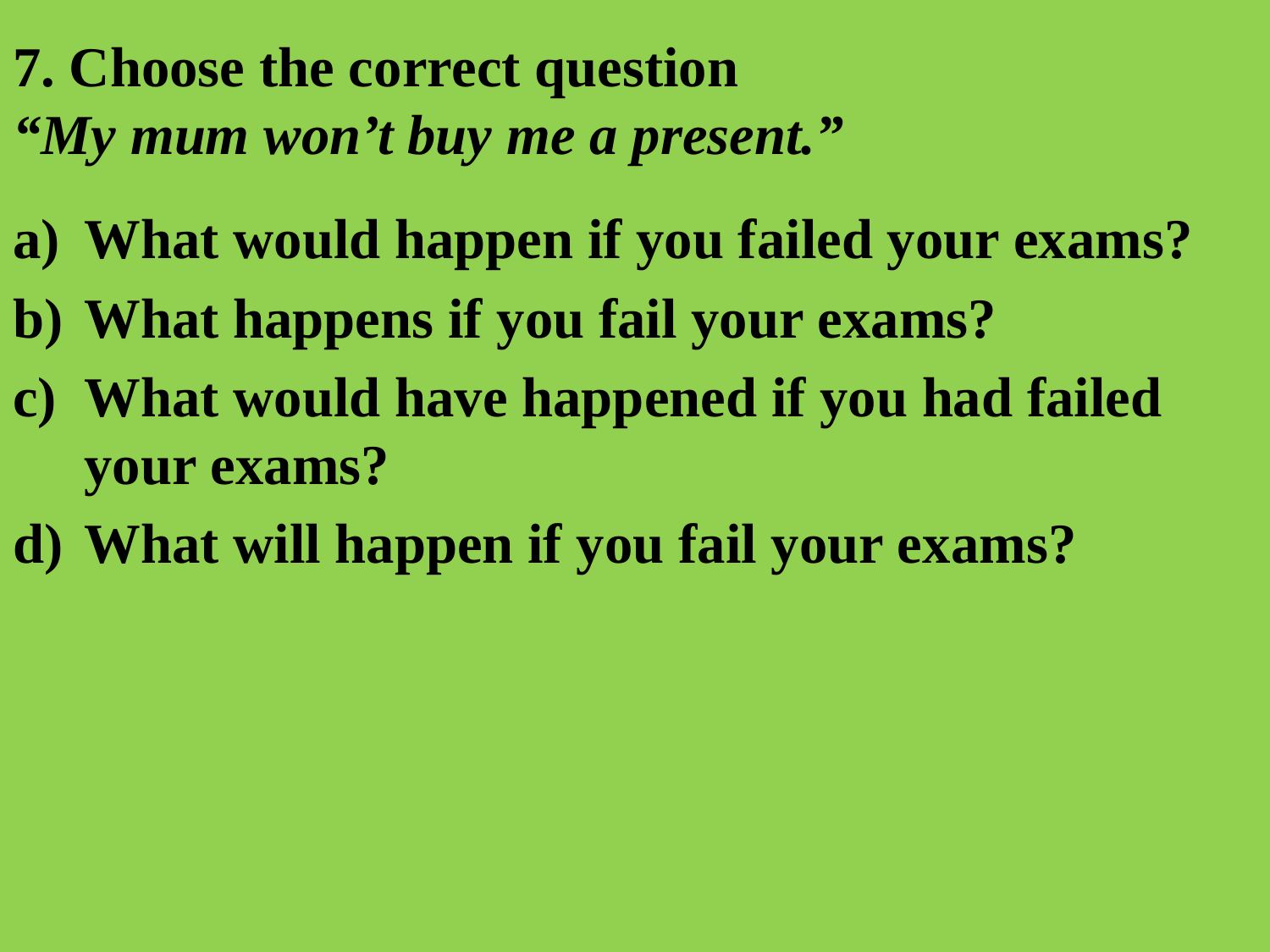

# 7. Choose the correct question “My mum won’t buy me a present.”
What would happen if you failed your exams?
What happens if you fail your exams?
What would have happened if you had failed your exams?
What will happen if you fail your exams?